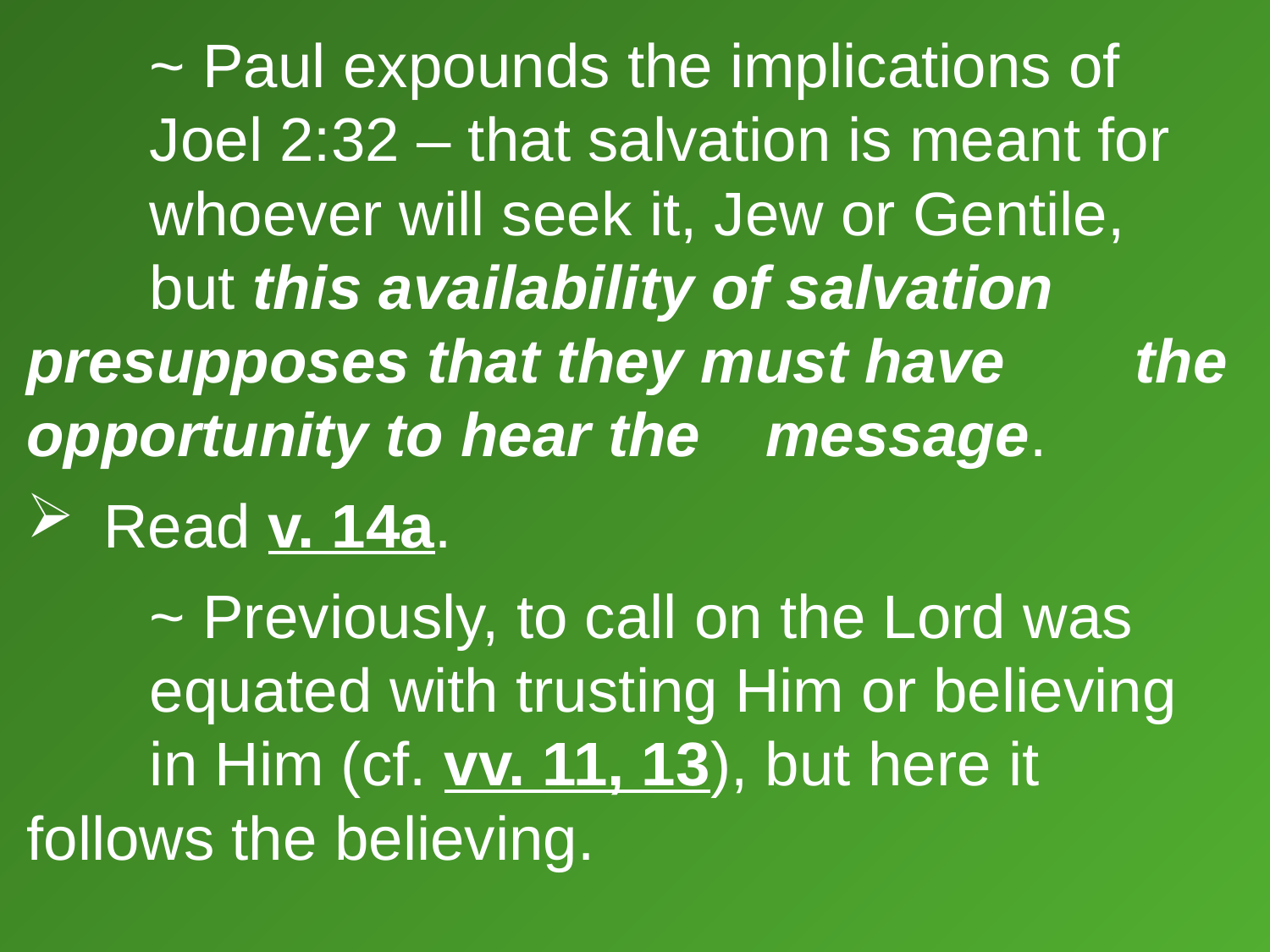

~ Paul expounds the implications of 						Joel 2:32 – that salvation is meant for 					whoever will seek it, Jew or Gentile, 					but this availability of salvation 						presupposes that they must have 					the opportunity to hear the 							message.
Read v. 14a.
		~ Previously, to call on the Lord was 						equated with trusting Him or believing 					in Him (cf. vv. 11, 13), but here it 						follows the believing.